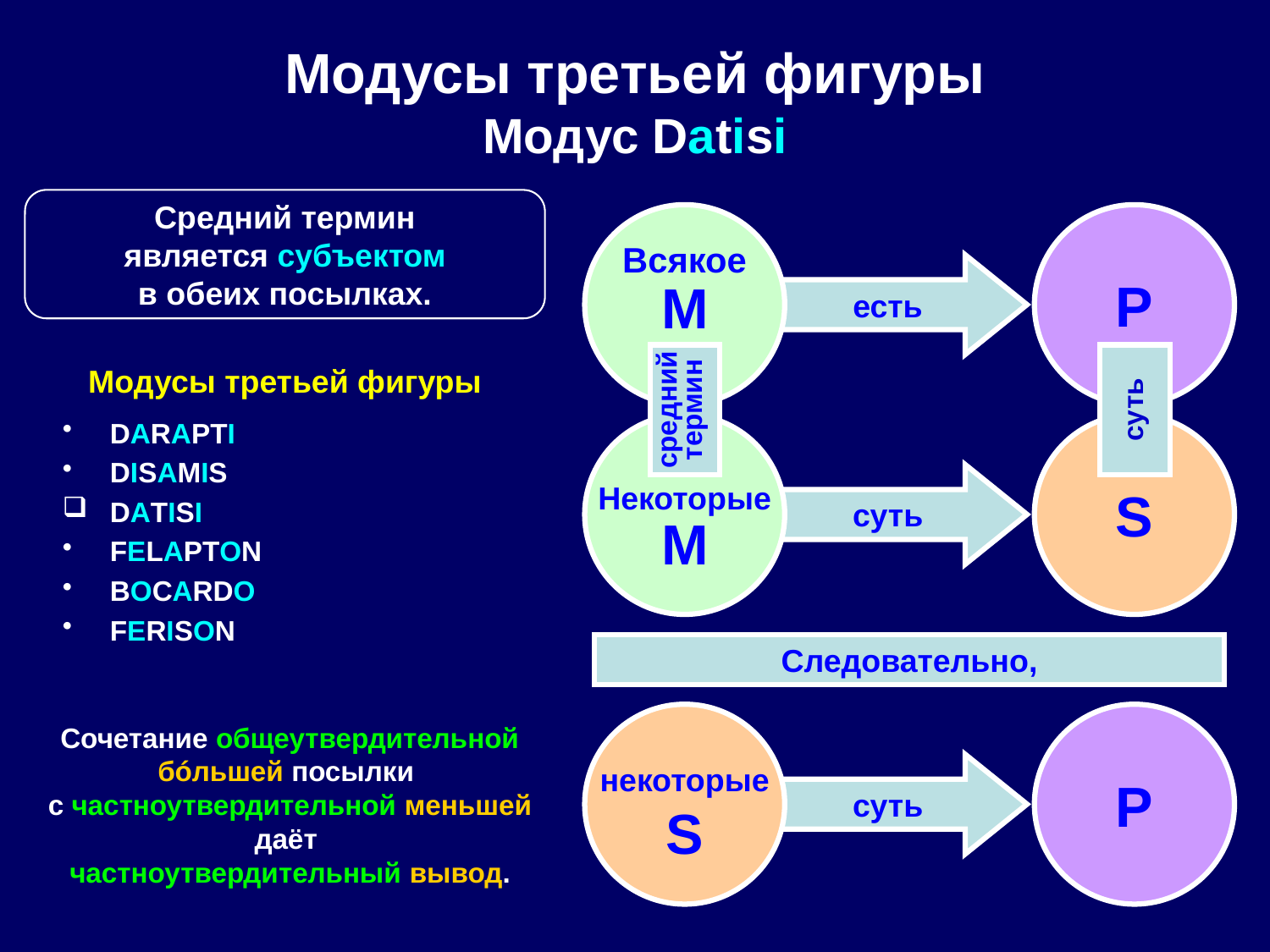

# Модусы третьей фигуры Модус Datisi
Средний термин
является субъектом
в обеих посылках.
Всякое
M
P
есть
Модусы третьей фигуры
DARAPTI
DISAMIS
DATISI
FELAPTON
BOCARDO
FERISON
средний
термин
суть
Некоторые
M
S
суть
Следовательно,
Сочетание общеутвердительной бóльшей посылки
с частноутвердительной меньшей даёт
частноутвердительный вывод.
некоторые
S
P
суть